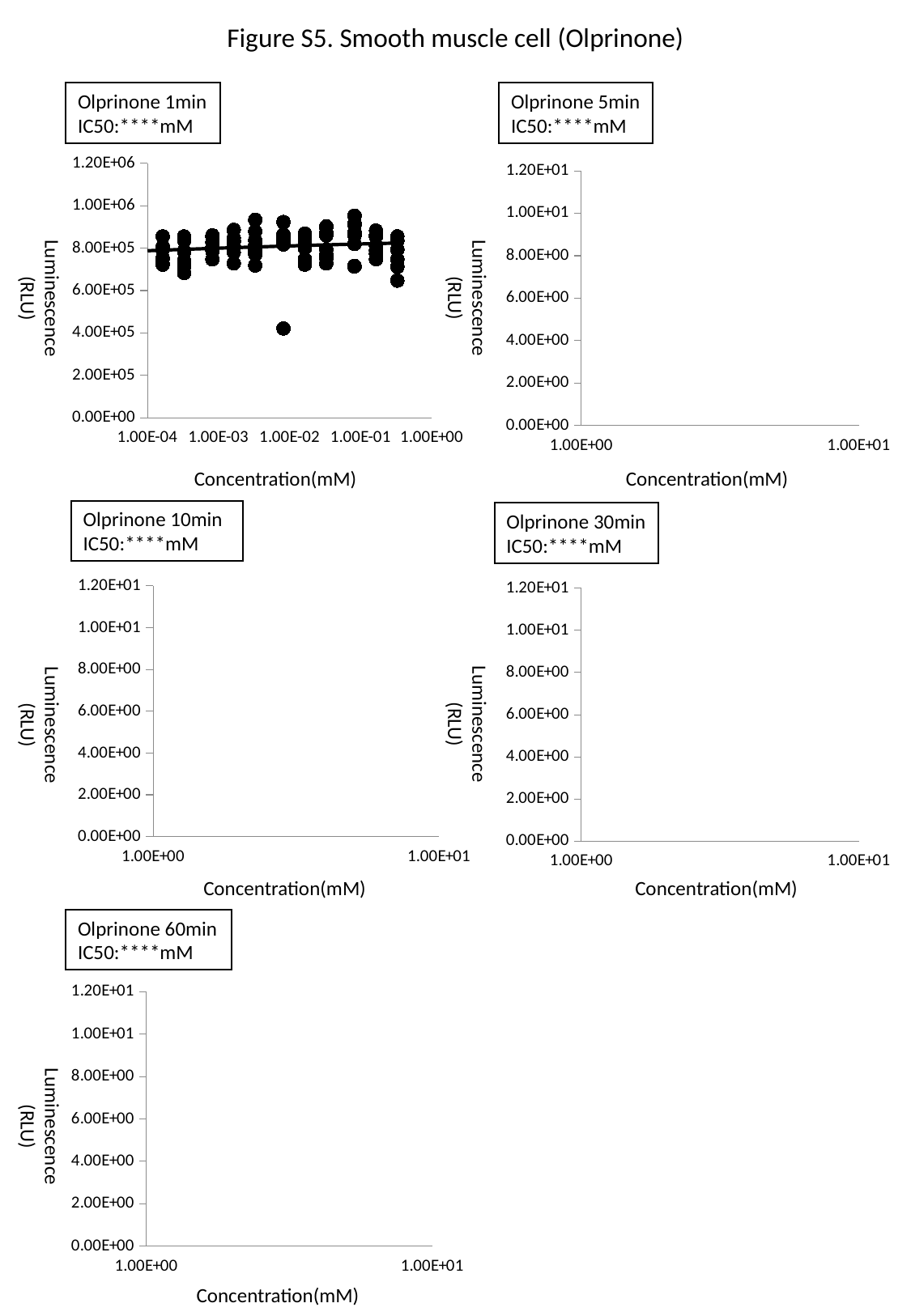

Figure S5. Smooth muscle cell (Olprinone)
Olprinone 5min
IC50:****mM
Olprinone 1min
IC50:****mM

### Chart

| Category |  |  |
|---|---|---|

### Chart

| Category |  |  |
|---|---|---|
Luminescence (RLU)
Luminescence (RLU)
Concentration(mM)
Concentration(mM)
Olprinone 10min
IC50:****mM
Olprinone 30min
IC50:****mM

### Chart

| Category |  |  |
|---|---|---|

### Chart

| Category |  |  |
|---|---|---|
Luminescence (RLU)
Luminescence (RLU)
Concentration(mM)
Concentration(mM)
Olprinone 60min
IC50:****mM

### Chart

| Category |  |  |
|---|---|---|
Luminescence (RLU)
Concentration(mM)